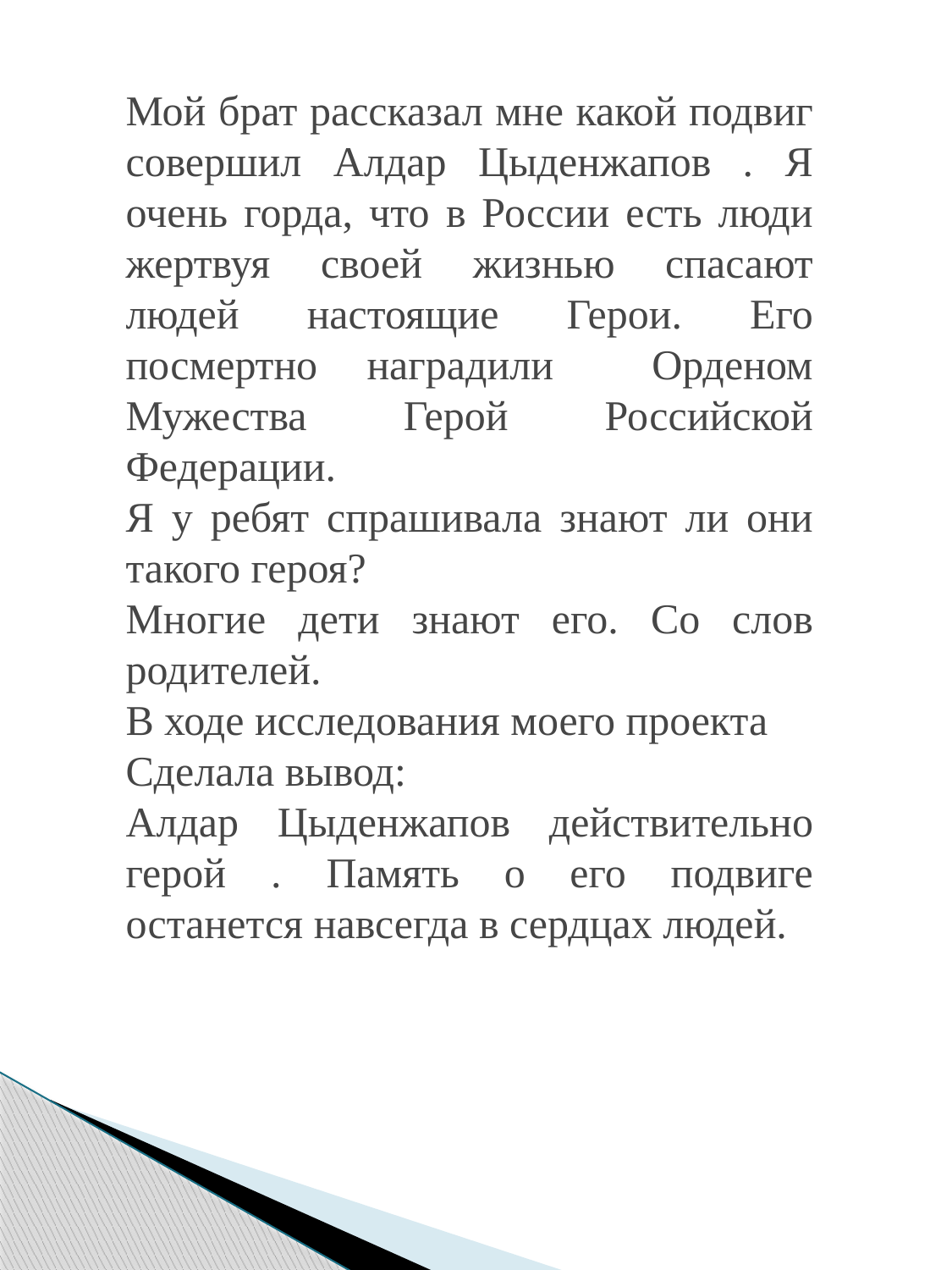

Мой брат рассказал мне какой подвиг совершил Алдар Цыденжапов . Я очень горда, что в России есть люди жертвуя своей жизнью спасают людей настоящие Герои. Его посмертно наградили  Орденом Мужества Герой Российской Федерации.
Я у ребят спрашивала знают ли они такого героя?
Многие дети знают его. Со слов родителей.
В ходе исследования моего проекта
Сделала вывод:
Алдар Цыденжапов действительно герой . Память о его подвиге останется навсегда в сердцах людей.